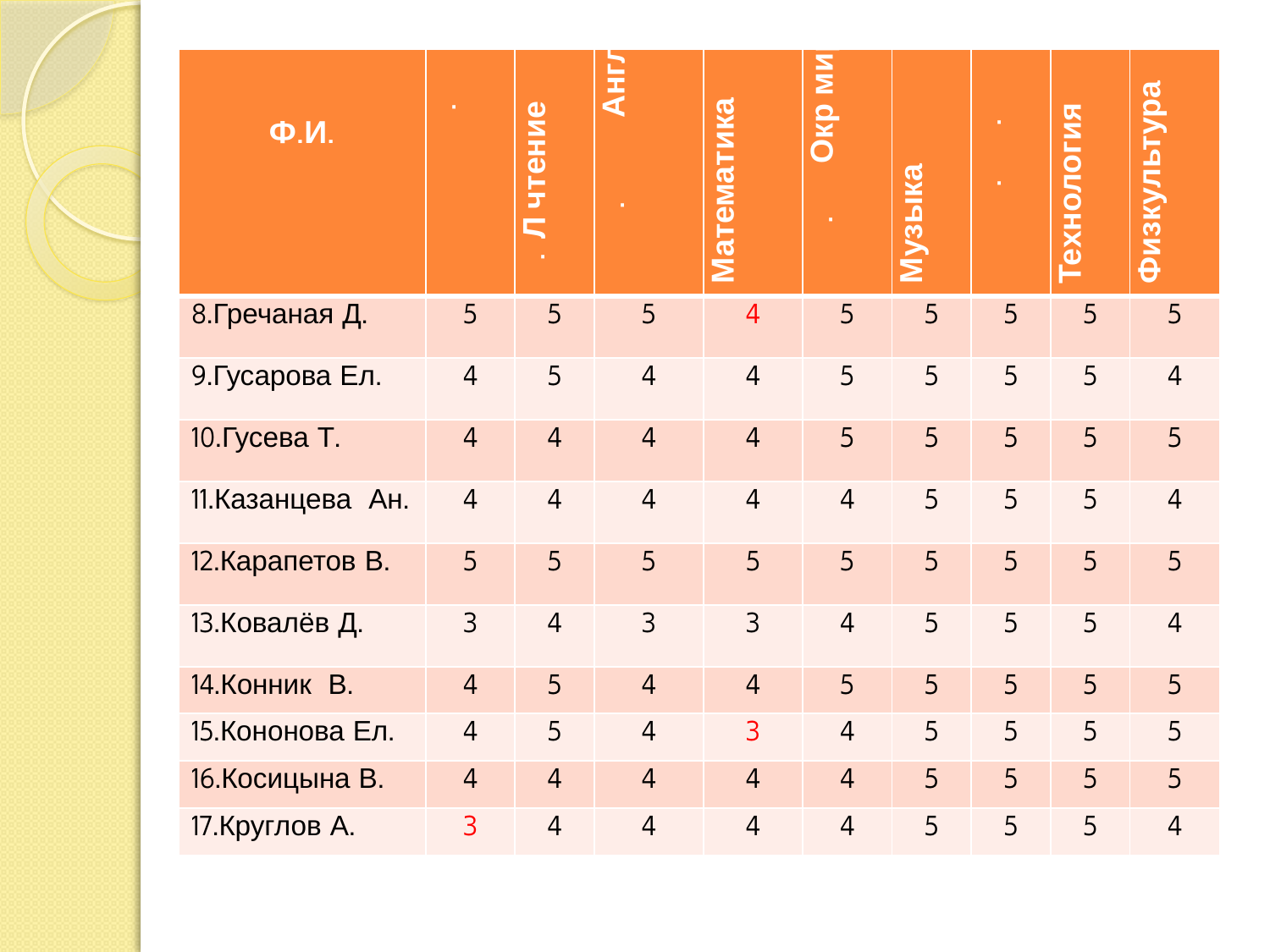

| Ф.И. | Русский яз. | Л.чтение | Англ. язык | Математика | Окр.мир | Музыка | Изобр.иск. | Технология | Физкультура |
| --- | --- | --- | --- | --- | --- | --- | --- | --- | --- |
| 8.Гречаная Д. | 5 | 5 | 5 | 4 | 5 | 5 | 5 | 5 | 5 |
| 9.Гусарова Ел. | 4 | 5 | 4 | 4 | 5 | 5 | 5 | 5 | 4 |
| 10.Гусева Т. | 4 | 4 | 4 | 4 | 5 | 5 | 5 | 5 | 5 |
| 11.Казанцева Ан. | 4 | 4 | 4 | 4 | 4 | 5 | 5 | 5 | 4 |
| 12.Карапетов В. | 5 | 5 | 5 | 5 | 5 | 5 | 5 | 5 | 5 |
| 13.Ковалёв Д. | 3 | 4 | 3 | 3 | 4 | 5 | 5 | 5 | 4 |
| 14.Конник В. | 4 | 5 | 4 | 4 | 5 | 5 | 5 | 5 | 5 |
| 15.Кононова Ел. | 4 | 5 | 4 | 3 | 4 | 5 | 5 | 5 | 5 |
| 16.Косицына В. | 4 | 4 | 4 | 4 | 4 | 5 | 5 | 5 | 5 |
| 17.Круглов А. | 3 | 4 | 4 | 4 | 4 | 5 | 5 | 5 | 4 |